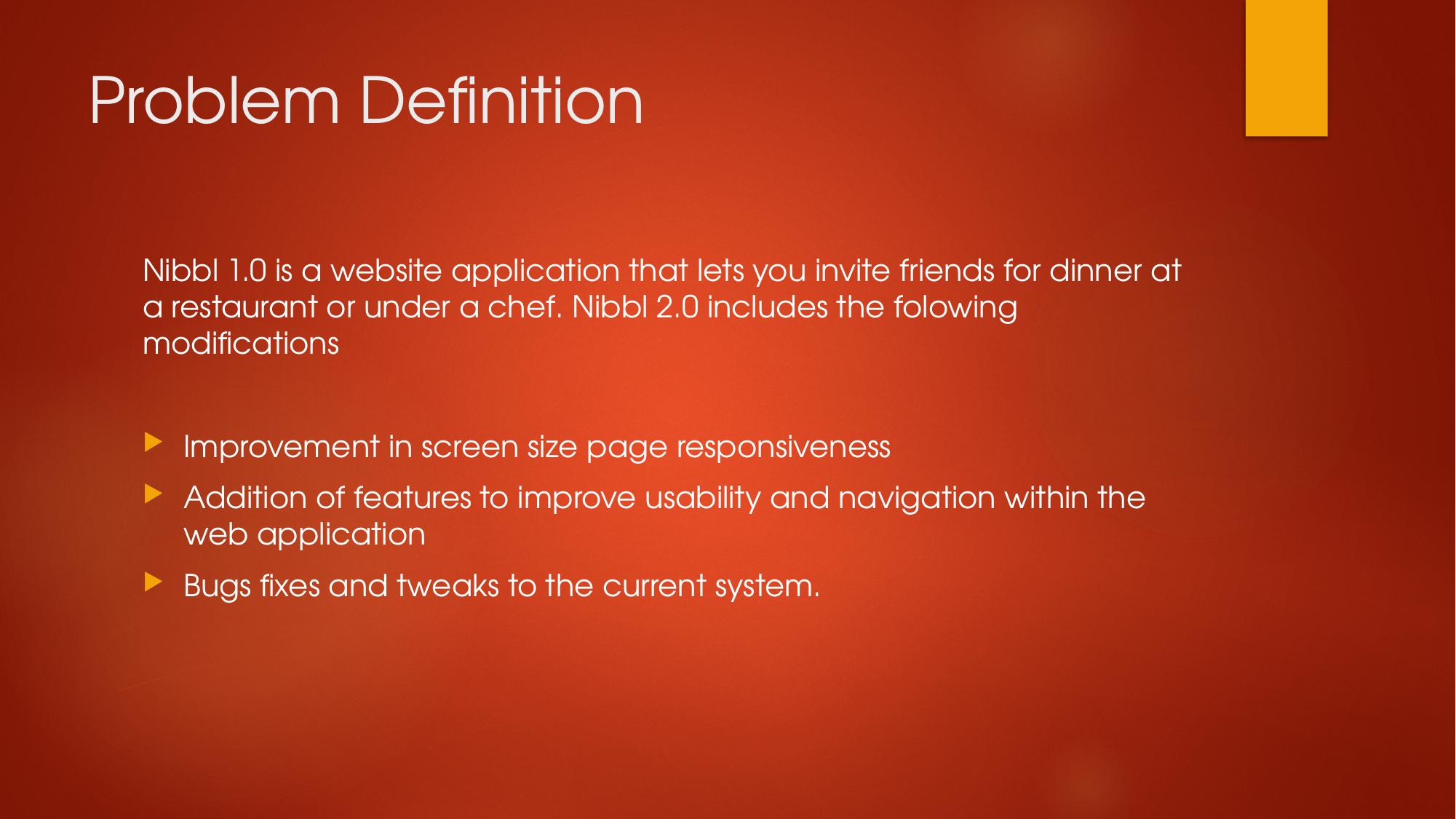

# Problem Definition
Nibbl 1.0 is a website application that lets you invite friends for dinner at a restaurant or under a chef. Nibbl 2.0 includes the folowing modifications

Improvement in screen size page responsiveness
Addition of features to improve usability and navigation within the web application
Bugs fixes and tweaks to the current system.